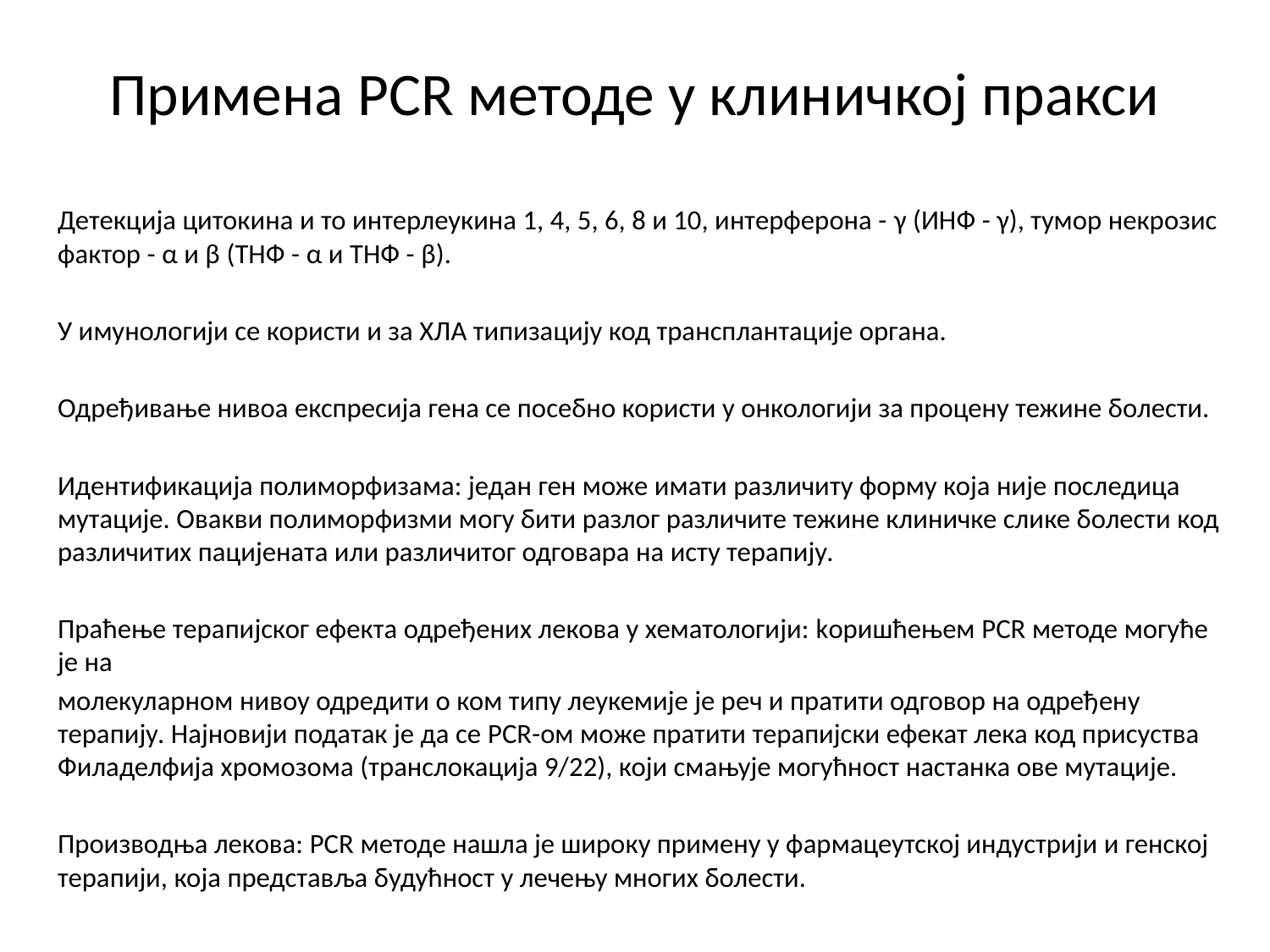

# Примена PCR методе у клиничкој пракси
Детекција цитокина и то интерлеукина 1, 4, 5, 6, 8 и 10, интерферона - γ (ИНФ - γ), тумор некрозис фактор - α и β (ТНФ - α и ТНФ - β).

У имунологији се користи и за ХЛА типизацију код трансплантације органа.

Одређивање нивоа експресија гена се посебно користи у онкологији за процену тежине болести.

Идентификација полиморфизама: један ген може имати различиту форму која није последица мутације. Овакви полиморфизми могу бити разлог различите тежине клиничке слике болести код различитих пацијената или различитог одговара на исту терапију.

Праћење терапијског ефекта одређених лекова у хематологији: kоришћењем PCR методе могуће је на
молекуларном нивоу одредити о ком типу леукемије је реч и пратити одговор на одређену терапију. Најновији податак је да се PCR-ом може пратити терапијски ефекат лека код присуства Филаделфија хромозома (транслокација 9/22), који смањује могућност настанка ове мутације.

Производња лекова: PCR методе нашла је широку примену у фармацеутској индустрији и генској терапији, која представља будућност у лечењу многих болести.